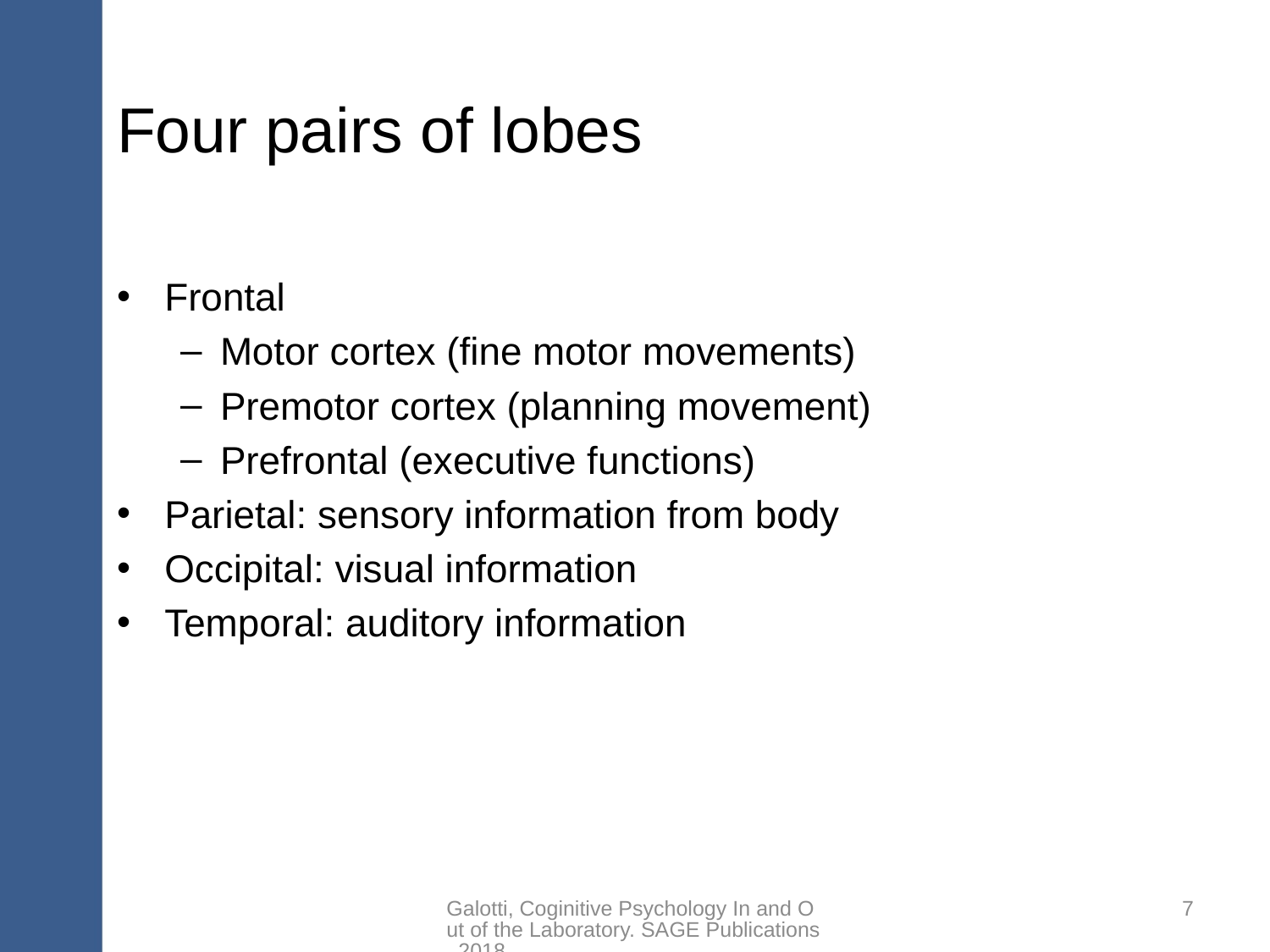

# Four pairs of lobes
Frontal
Motor cortex (fine motor movements)
Premotor cortex (planning movement)
Prefrontal (executive functions)
Parietal: sensory information from body
Occipital: visual information
Temporal: auditory information

Galotti, Coginitive Psychology In and Out of the Laboratory. SAGE Publications, 2018.
7